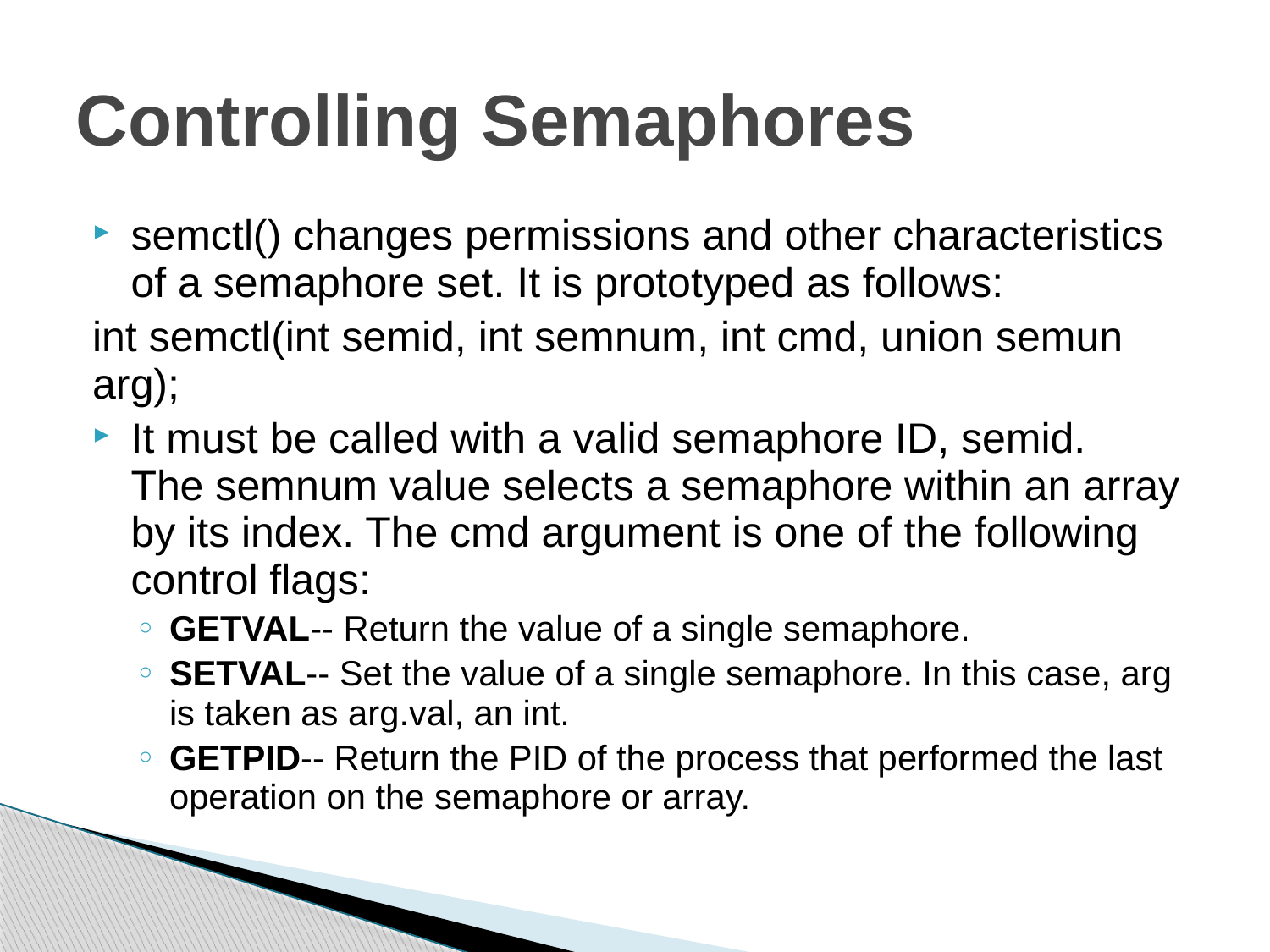

# Controlling Semaphores
semctl() changes permissions and other characteristics of a semaphore set. It is prototyped as follows:
int semctl(int semid, int semnum, int cmd, union semun arg);
It must be called with a valid semaphore ID, semid. The semnum value selects a semaphore within an array by its index. The cmd argument is one of the following control flags:
GETVAL-- Return the value of a single semaphore.
SETVAL-- Set the value of a single semaphore. In this case, arg is taken as arg.val, an int.
GETPID-- Return the PID of the process that performed the last operation on the semaphore or array.